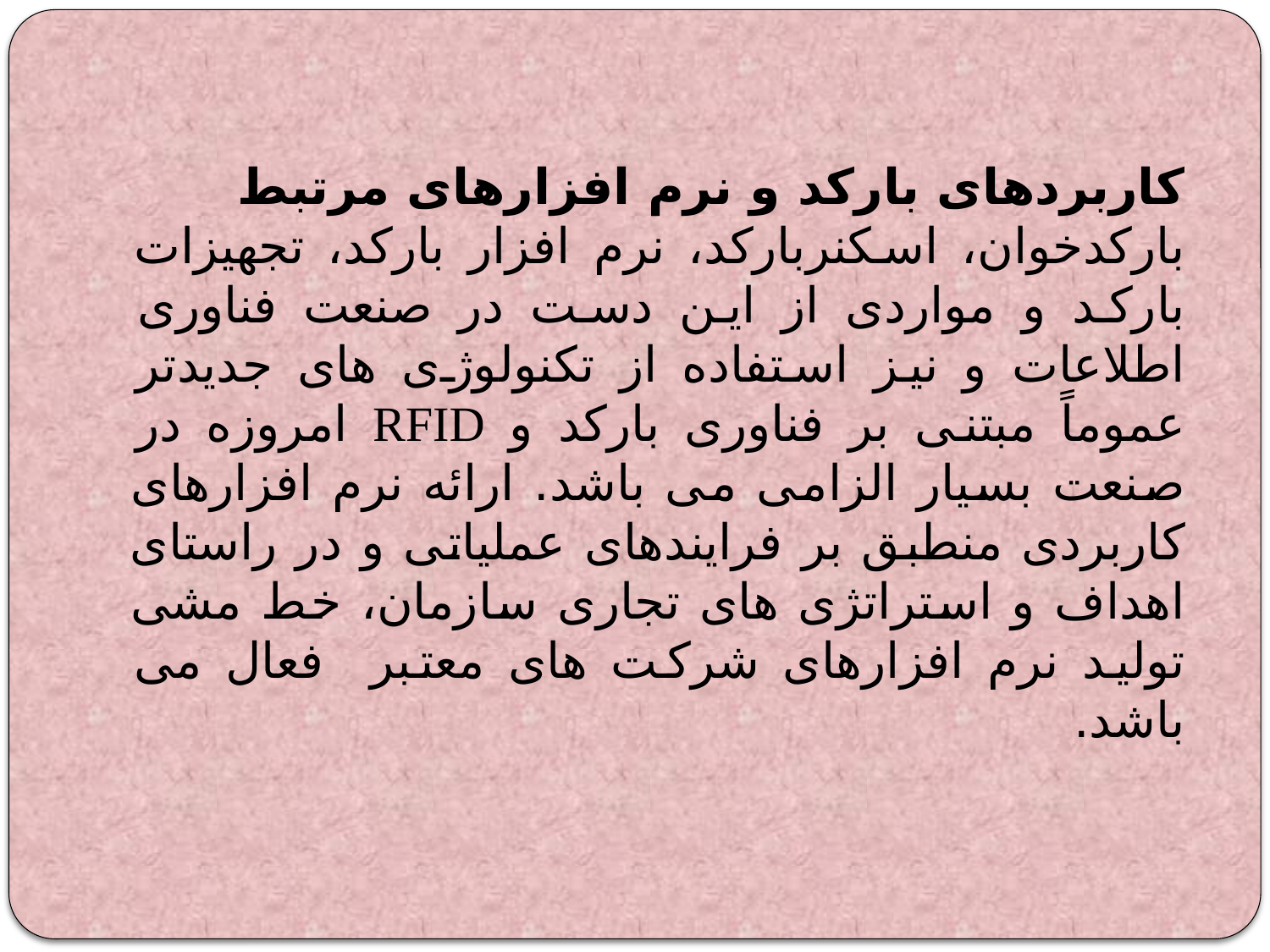

کاربردهای بارکد و نرم افزارهای مرتبط
بارکدخوان، اسکنربارکد، نرم افزار بارکد، تجهیزات بارکد و مواردی از این دست در صنعت فناوری اطلاعات و نیز استفاده از تکنولوژی های جدیدتر عموماً مبتنی بر فناوری بارکد و RFID امروزه در صنعت بسیار الزامی می باشد. ارائه نرم افزارهای کاربردی منطبق بر فرایندهای عملیاتی و در راستای اهداف و استراتژی های تجاری سازمان، خط مشی تولید نرم افزارهای شرکت های معتبر  فعال می باشد.